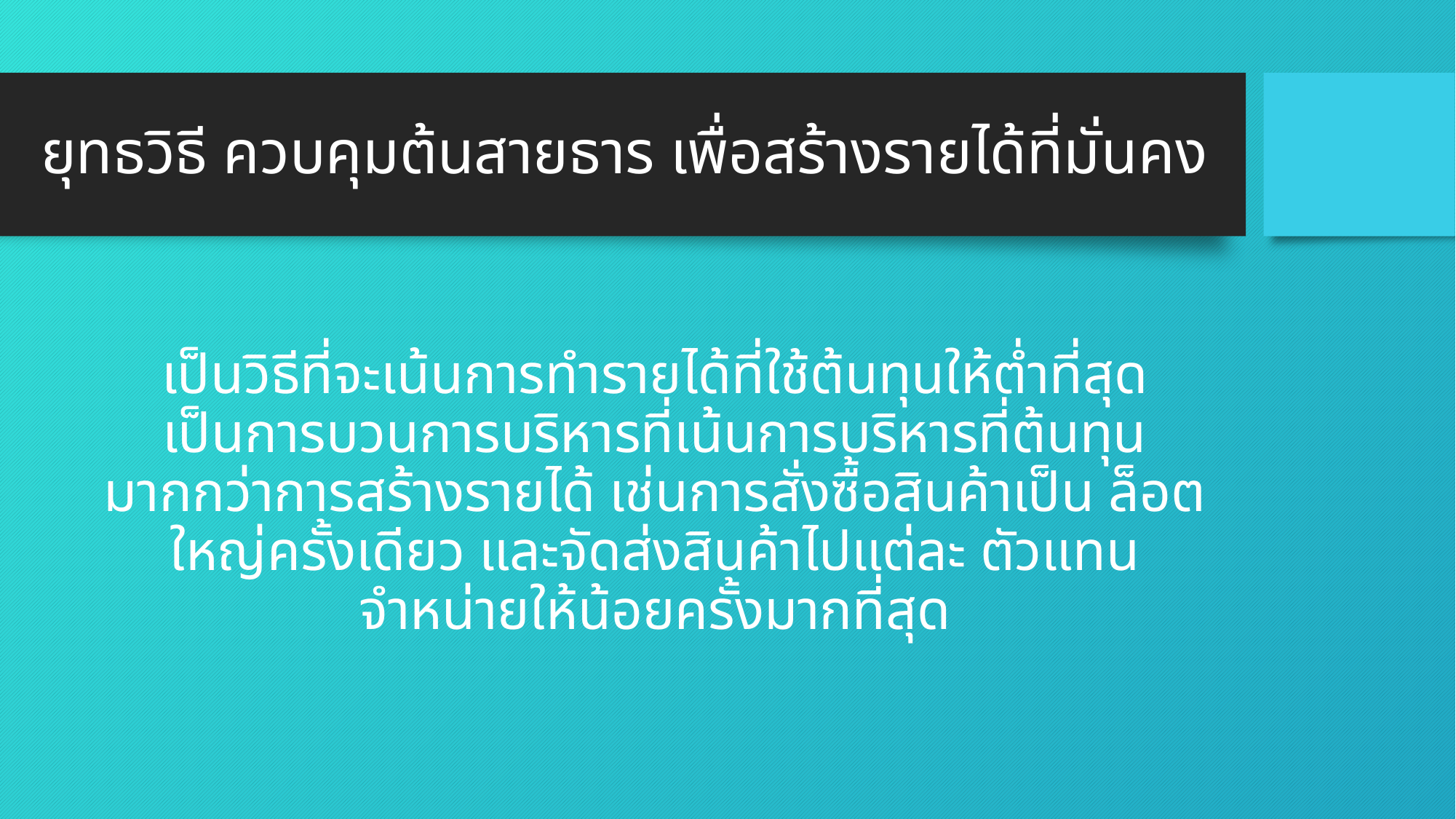

# ยุทธวิธี ควบคุมต้นสายธาร เพื่อสร้างรายได้ที่มั่นคง
เป็นวิธีที่จะเน้นการทำรายได้ที่ใช้ต้นทุนให้ต่ำที่สุด เป็นการบวนการบริหารที่เน้นการบริหารที่ต้นทุน มากกว่าการสร้างรายได้ เช่นการสั่งซื้อสินค้าเป็น ล็อตใหญ่ครั้งเดียว และจัดส่งสินค้าไปแต่ละ ตัวแทนจำหน่ายให้น้อยครั้งมากที่สุด